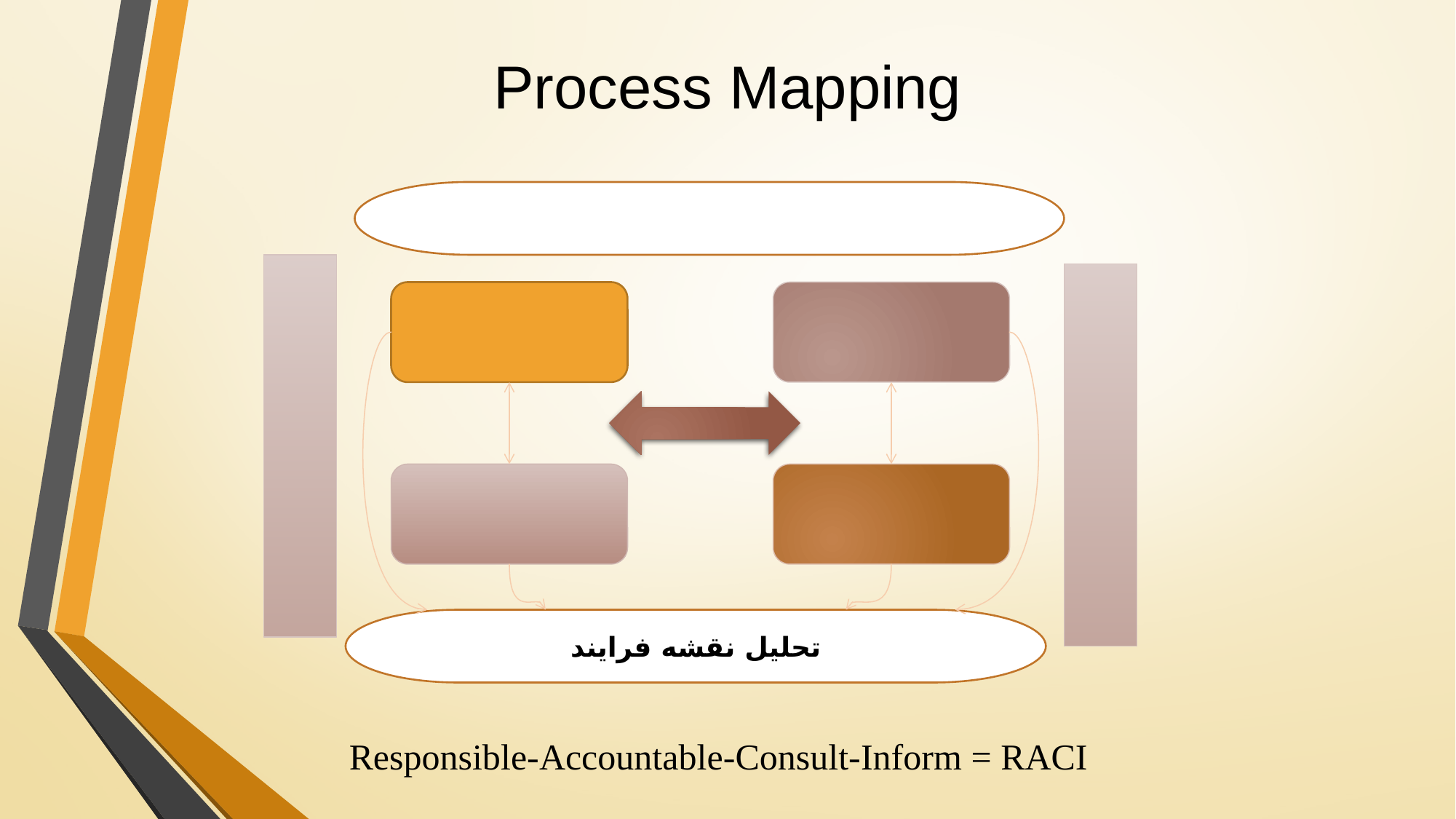

# Process Mapping

تحلیل نقشه فرایند
Responsible-Accountable-Consult-Inform = RACI